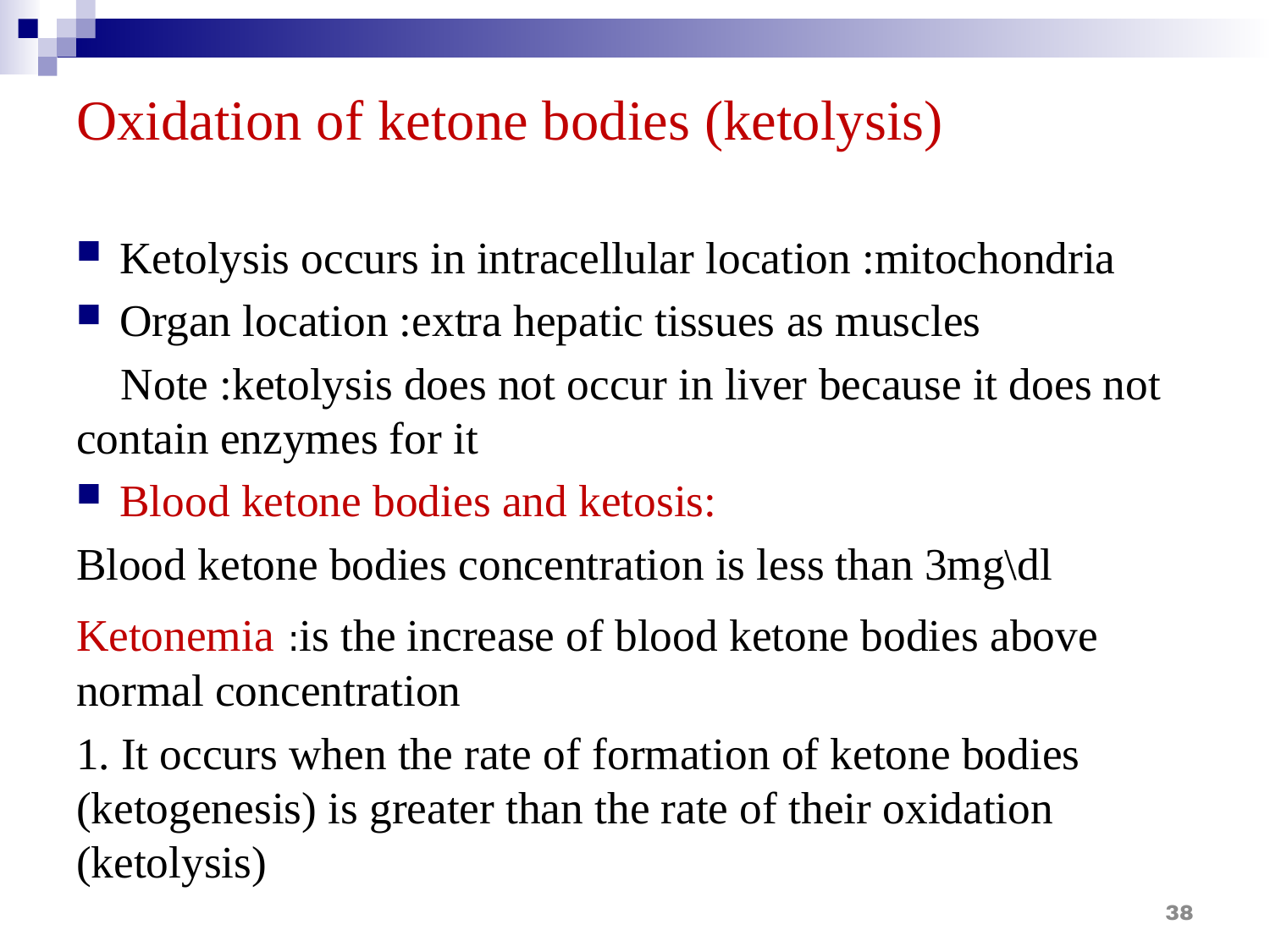

# Oxidation of ketone bodies (ketolysis)
Ketolysis occurs in intracellular location :mitochondria
Organ location :extra hepatic tissues as muscles
    Note :ketolysis does not occur in liver because it does not contain enzymes for it
Blood ketone bodies and ketosis:
Blood ketone bodies concentration is less than 3mg\dl
Ketonemia :is the increase of blood ketone bodies above normal concentration
1. It occurs when the rate of formation of ketone bodies (ketogenesis) is greater than the rate of their oxidation (ketolysis)
38